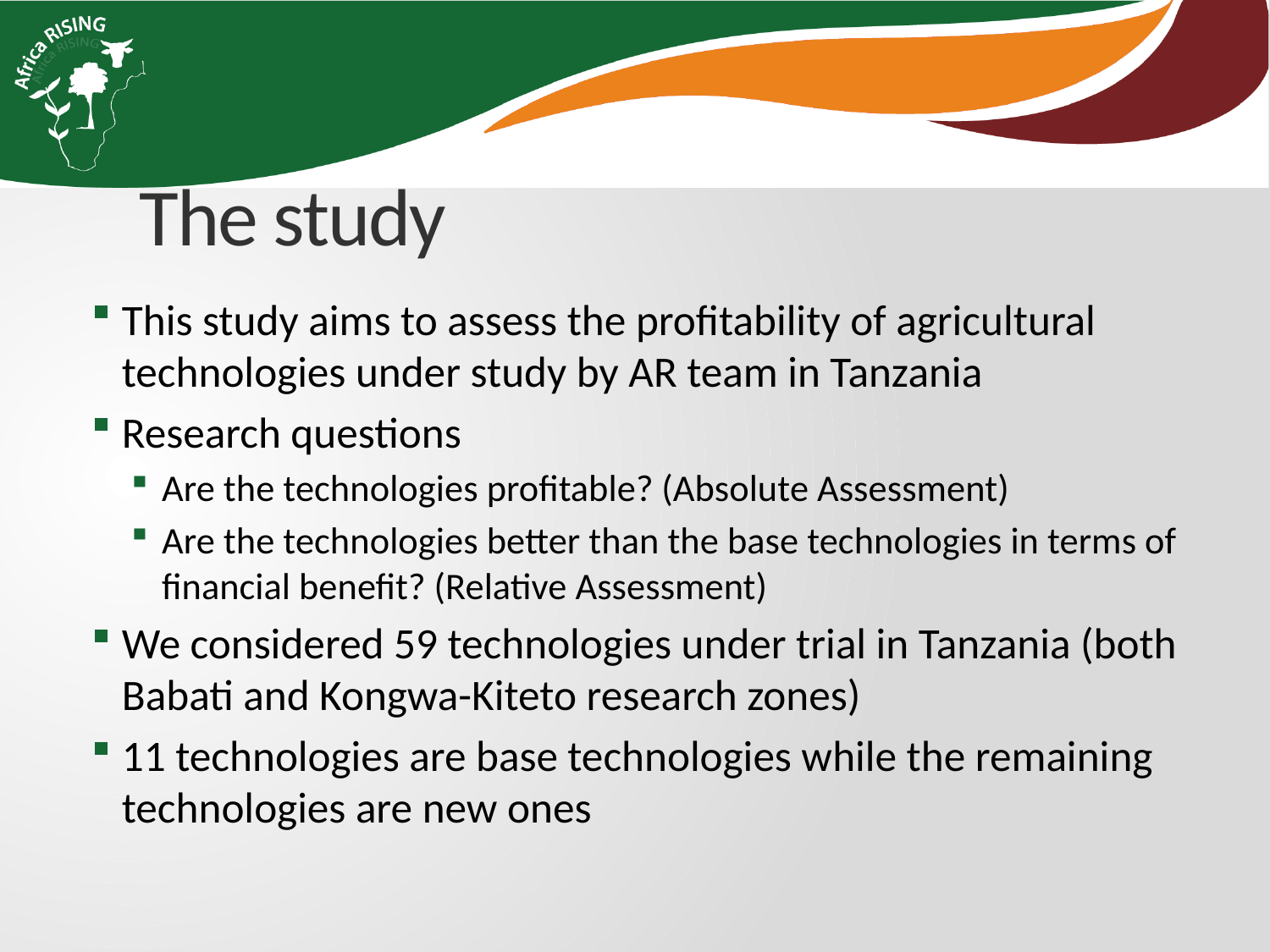

# The study
This study aims to assess the profitability of agricultural technologies under study by AR team in Tanzania
Research questions
Are the technologies profitable? (Absolute Assessment)
Are the technologies better than the base technologies in terms of financial benefit? (Relative Assessment)
We considered 59 technologies under trial in Tanzania (both Babati and Kongwa-Kiteto research zones)
11 technologies are base technologies while the remaining technologies are new ones